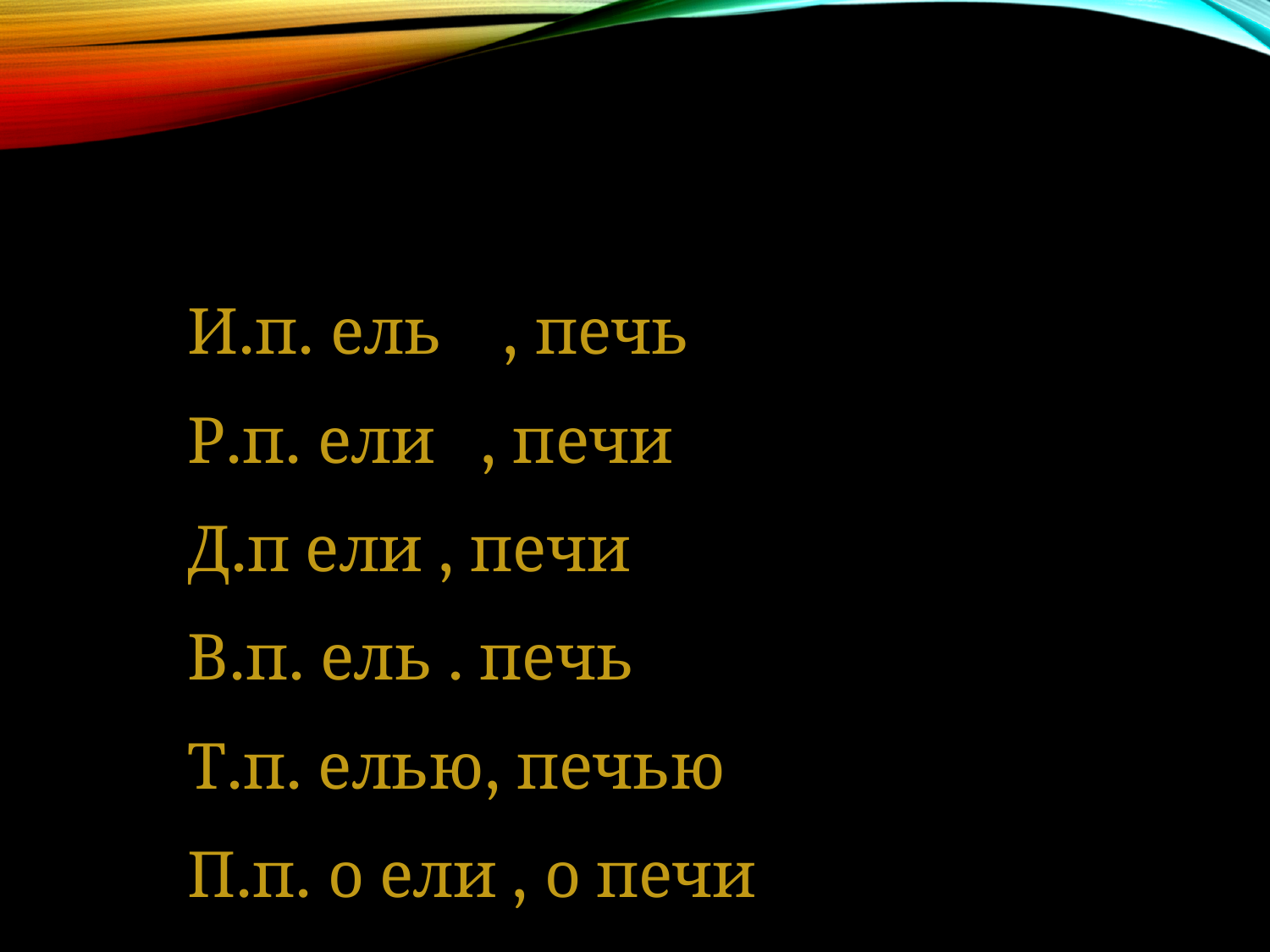

И.п. ель    , печь
Р.п. ели   , печи
Д.п ели , печи
В.п. ель . печь
Т.п. елью, печью
П.п. о ели , о печи